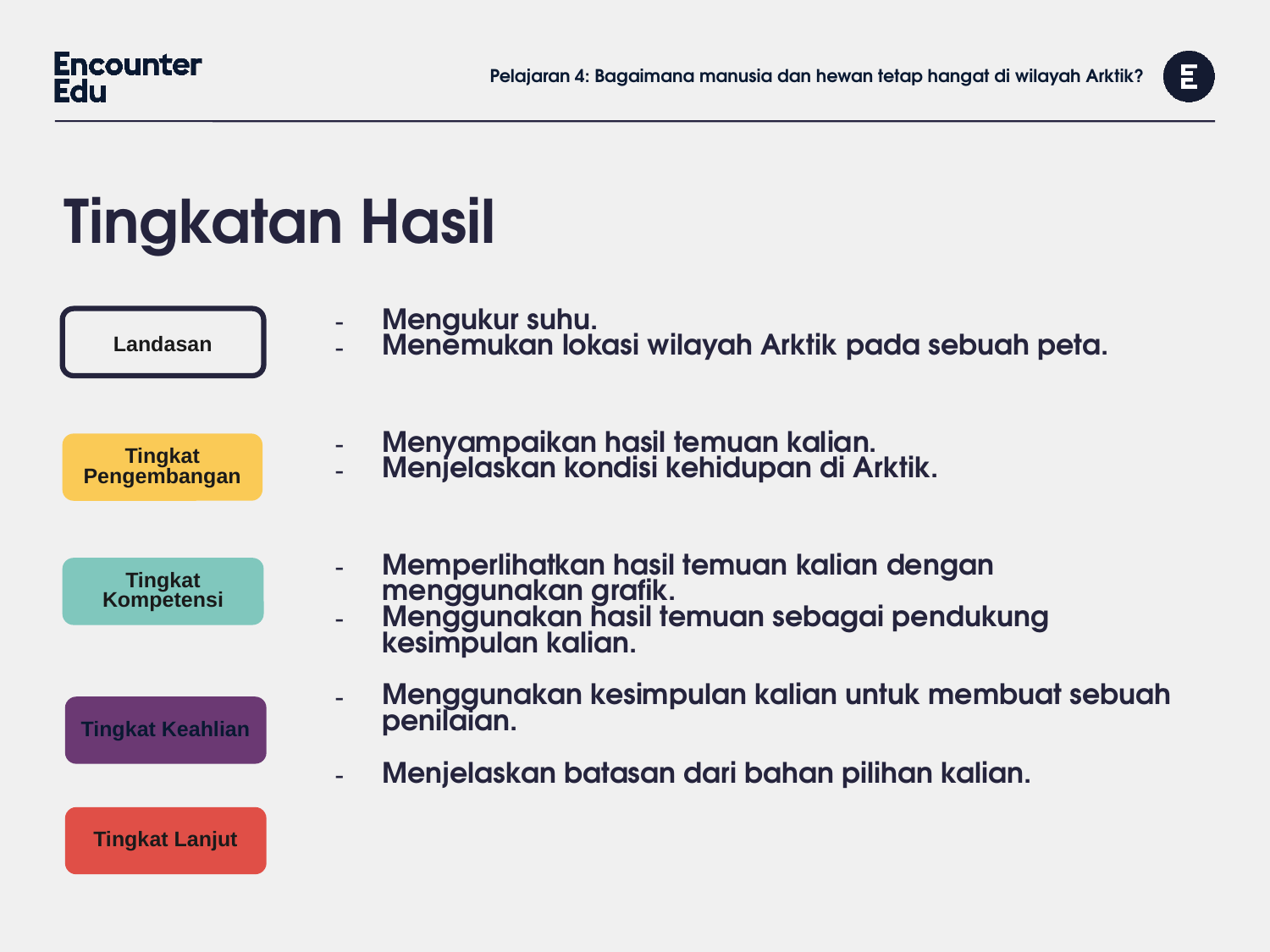

# Pelajaran 4: Bagaimana manusia dan hewan tetap hangat di wilayah Arktik?
Tingkatan Hasil
Landasan
| Mengukur suhu. Menemukan lokasi wilayah Arktik pada sebuah peta. |
| --- |
| Menyampaikan hasil temuan kalian. Menjelaskan kondisi kehidupan di Arktik. |
| Memperlihatkan hasil temuan kalian dengan menggunakan grafik. Menggunakan hasil temuan sebagai pendukung kesimpulan kalian. Menggunakan kesimpulan kalian untuk membuat sebuah penilaian. Menjelaskan batasan dari bahan pilihan kalian. |
|  |
|  |
Tingkat Pengembangan
Tingkat Kompetensi
Tingkat Keahlian
Tingkat Lanjut